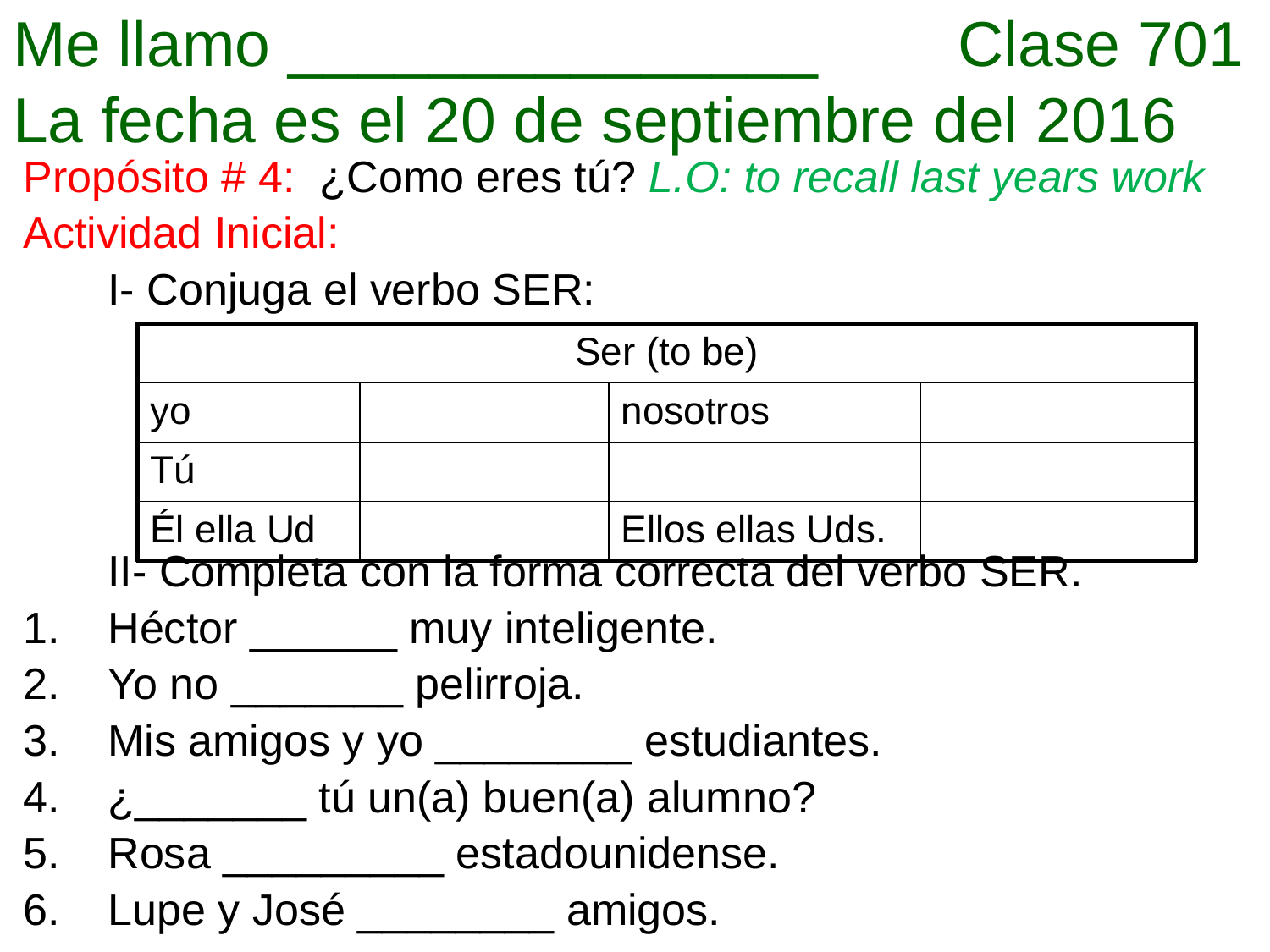

# Me llamo _______________        Clase 701 La fecha es el 20 de septiembre del 2016
Propósito # 4:  ¿Como eres tú? L.O: to recall last years work
Actividad Inicial:
	I- Conjuga el verbo SER:

	II- Completa con la forma correcta del verbo SER.
Héctor ______ muy inteligente.
Yo no _______ pelirroja.
Mis amigos y yo ________ estudiantes.
¿_______ tú un(a) buen(a) alumno?
Rosa _________ estadounidense.
Lupe y José ________ amigos.
| Ser (to be) |  |  |  |
| --- | --- | --- | --- |
| yo |  | nosotros |  |
| Tú |  |  |  |
| Él ella Ud |  | Ellos ellas Uds. |  |